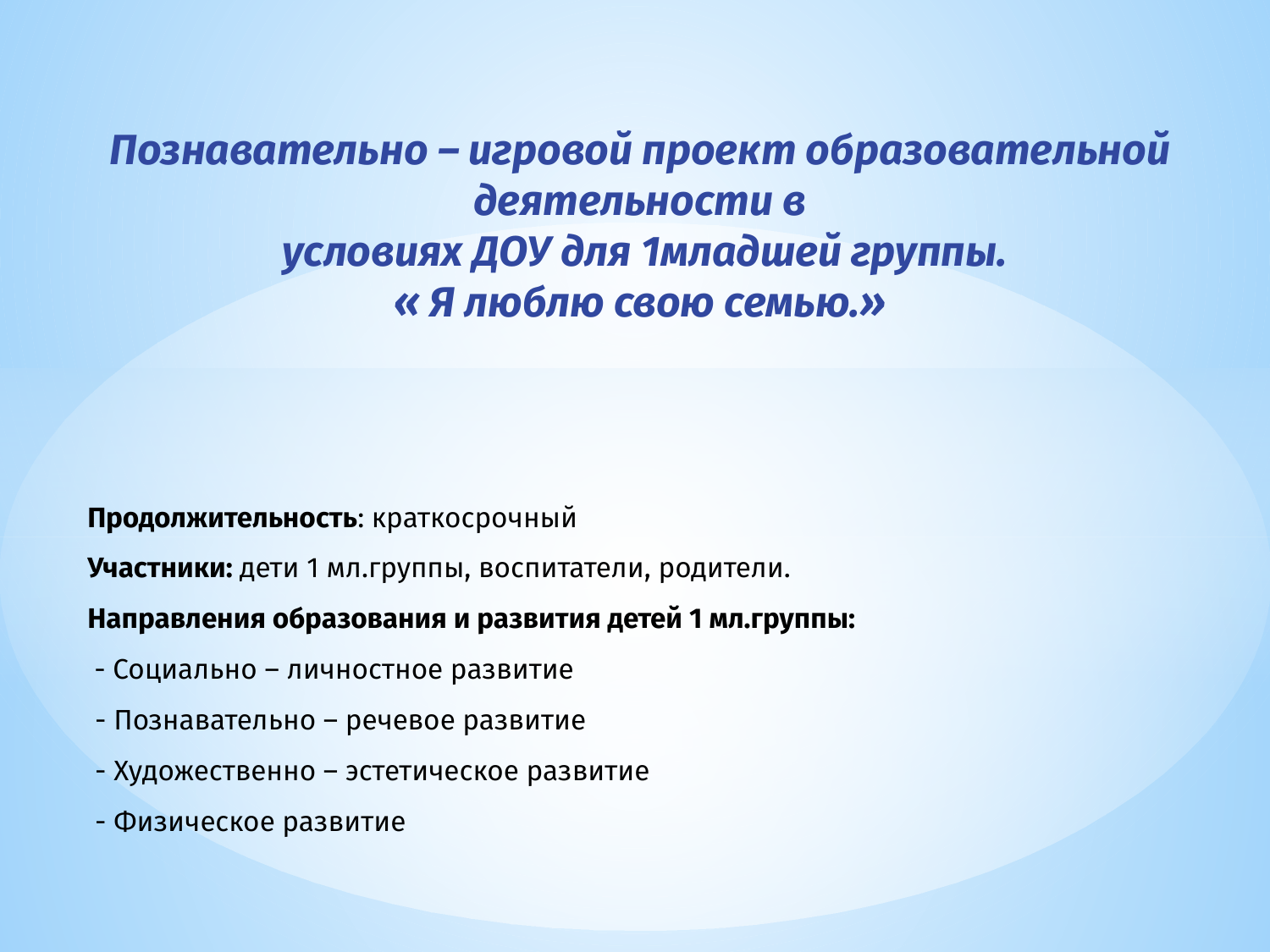

Познавательно – игровой проект образовательной деятельности в
 условиях ДОУ для 1младшей группы.
« Я люблю свою семью.»
Продолжительность: краткосрочный
Участники: дети 1 мл.группы, воспитатели, родители.
Направления образования и развития детей 1 мл.группы:
 - Социально – личностное развитие
 - Познавательно – речевое развитие
 - Художественно – эстетическое развитие
 - Физическое развитие